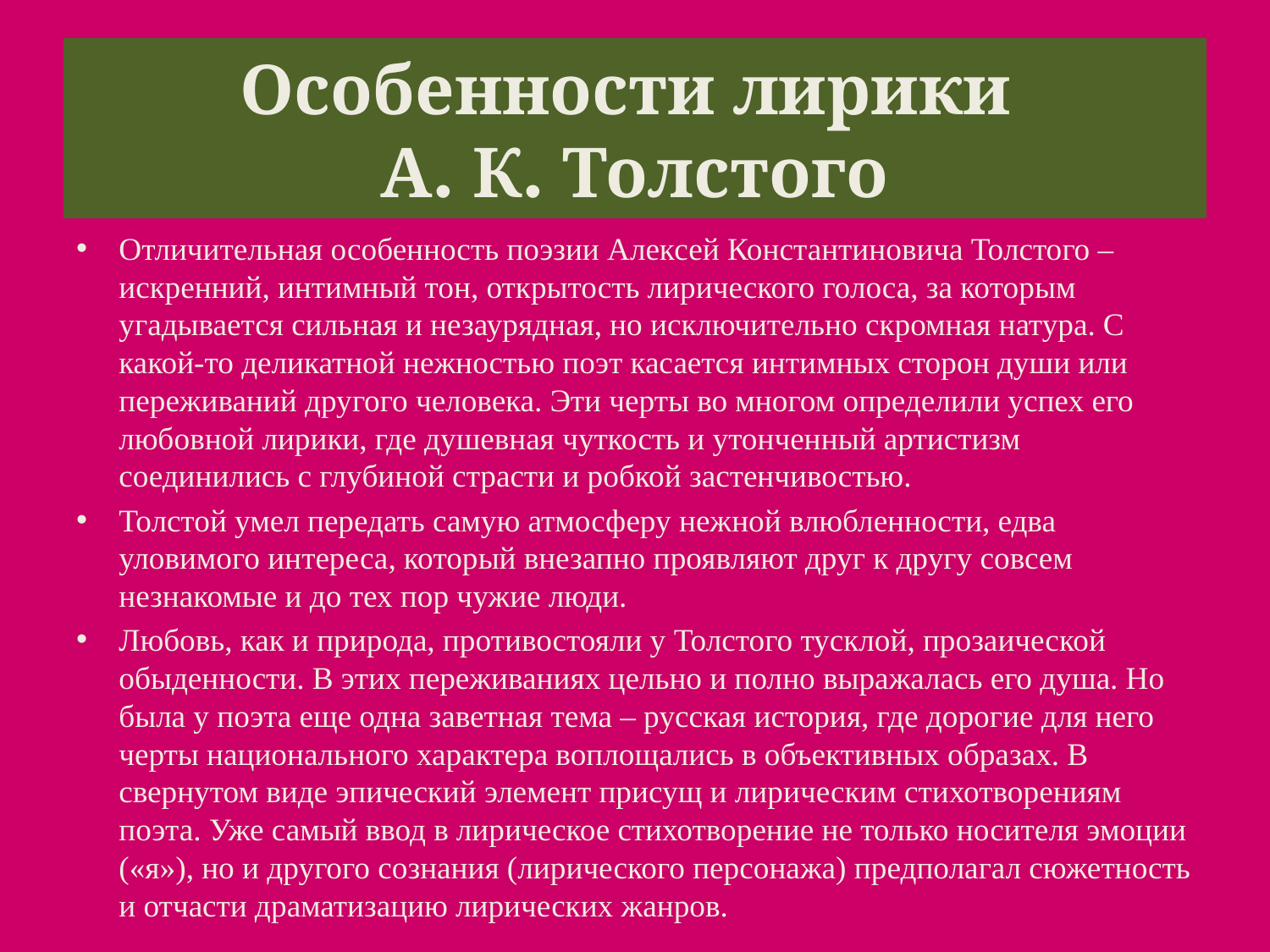

# Особенности лирики А. К. Толстого
Отличительная особенность поэзии Алексей Константиновича Толстого – искренний, интимный тон, открытость лирического голоса, за которым угадывается сильная и незаурядная, но исключительно скромная натура. С какой-то деликатной нежностью поэт касается интимных сторон души или переживаний другого человека. Эти черты во многом определили успех его любовной лирики, где душевная чуткость и утонченный артистизм соединились с глубиной страсти и робкой застенчивостью.
Толстой умел передать самую атмосферу нежной влюбленности, едва уловимого интереса, который внезапно проявляют друг к другу совсем незнакомые и до тех пор чужие люди.
Любовь, как и природа, противостояли у Толстого тусклой, прозаической обыденности. В этих переживаниях цельно и полно выражалась его душа. Но была у поэта еще одна заветная тема – русская история, где дорогие для него черты национального характера воплощались в объективных образах. В свернутом виде эпический элемент присущ и лирическим стихотворениям поэта. Уже самый ввод в лирическое стихотворение не только носителя эмоции («я»), но и другого сознания (лирического персонажа) предполагал сюжетность и отчасти драматизацию лирических жанров.